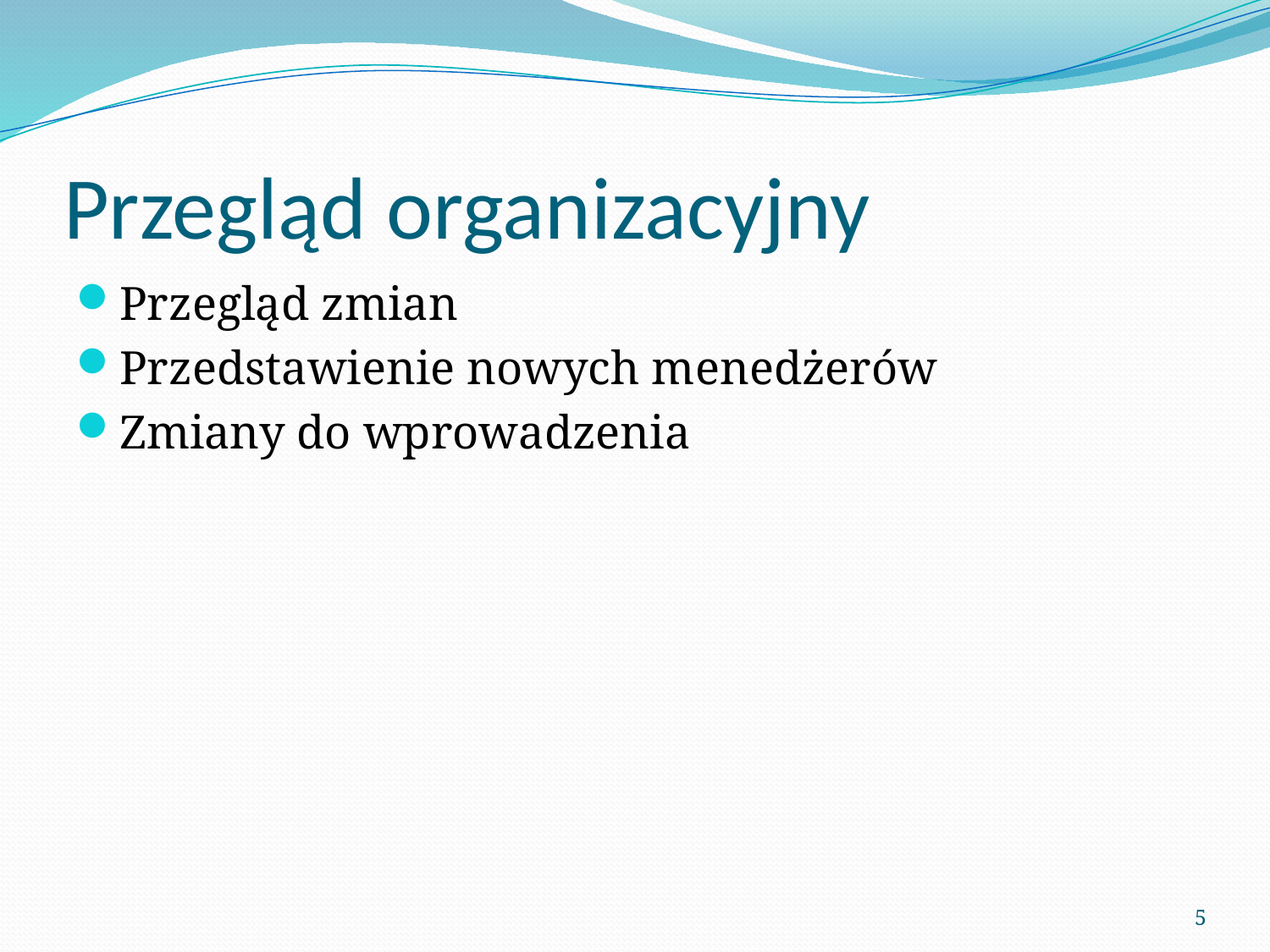

# Przegląd organizacyjny
Przegląd zmian
Przedstawienie nowych menedżerów
Zmiany do wprowadzenia
5